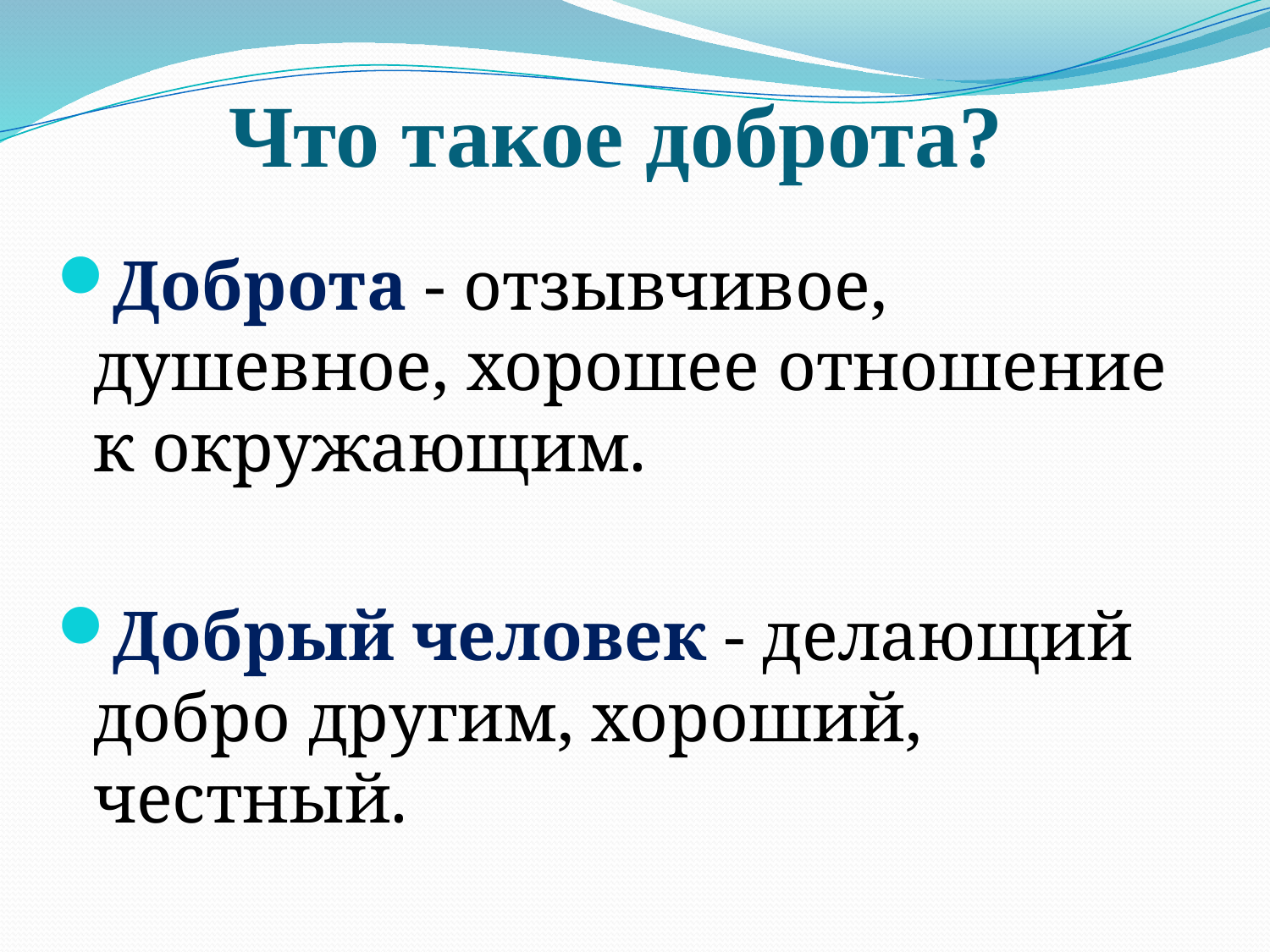

# Что такое доброта?
Доброта - отзывчивое, душевное, хорошее отношение к окружающим.

Добрый человек - делающий добро другим, хороший, честный.